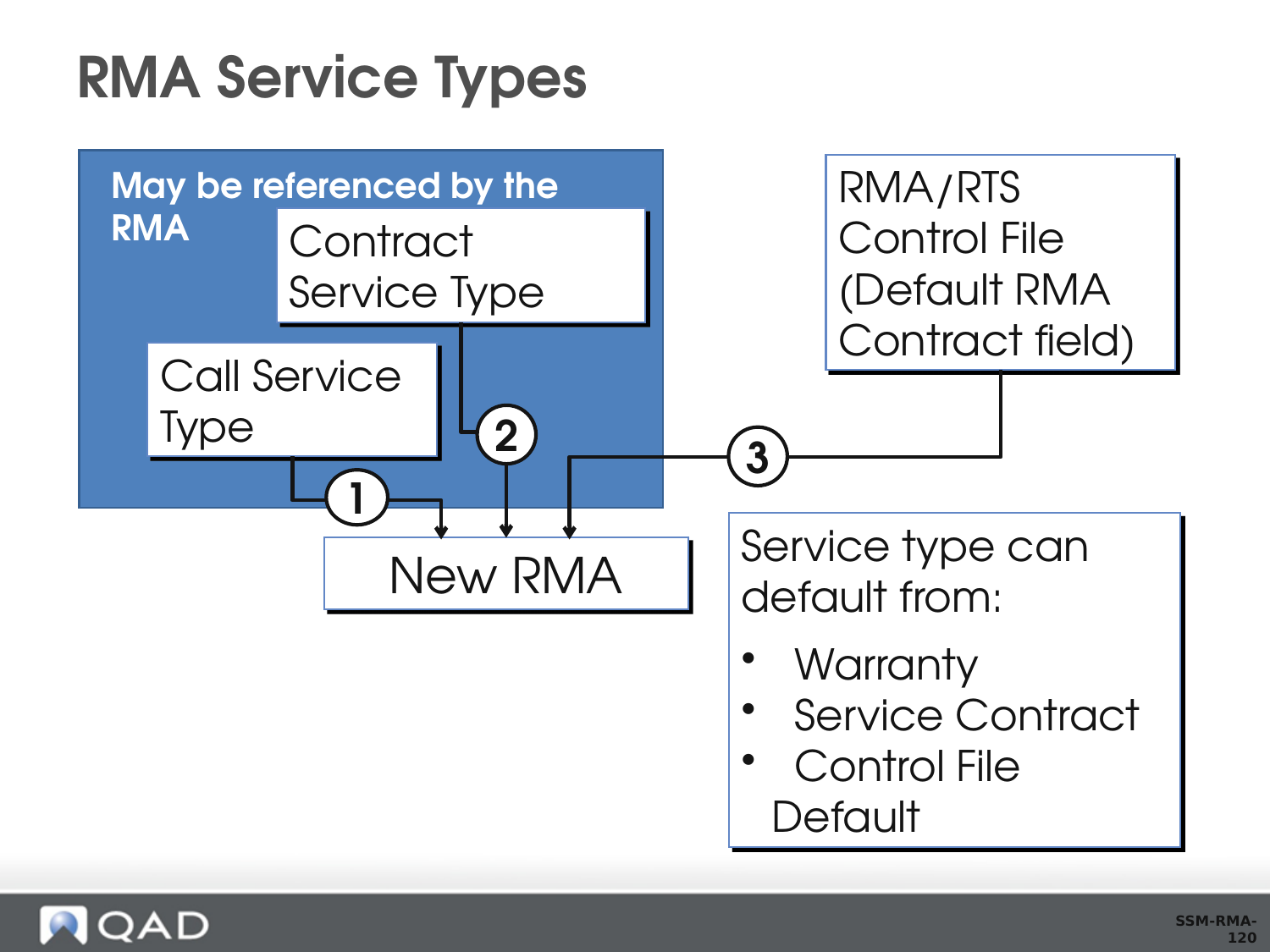

# RMA Service Types

RMA/RTS Control File (Default RMA Contract field)
May be referenced by the RMA
Contract Service Type
Call Service Type
2
3
1
Service type can default from:
  Warranty
  Service Contract
  Control File Default
New RMA

SSM-RMA-120